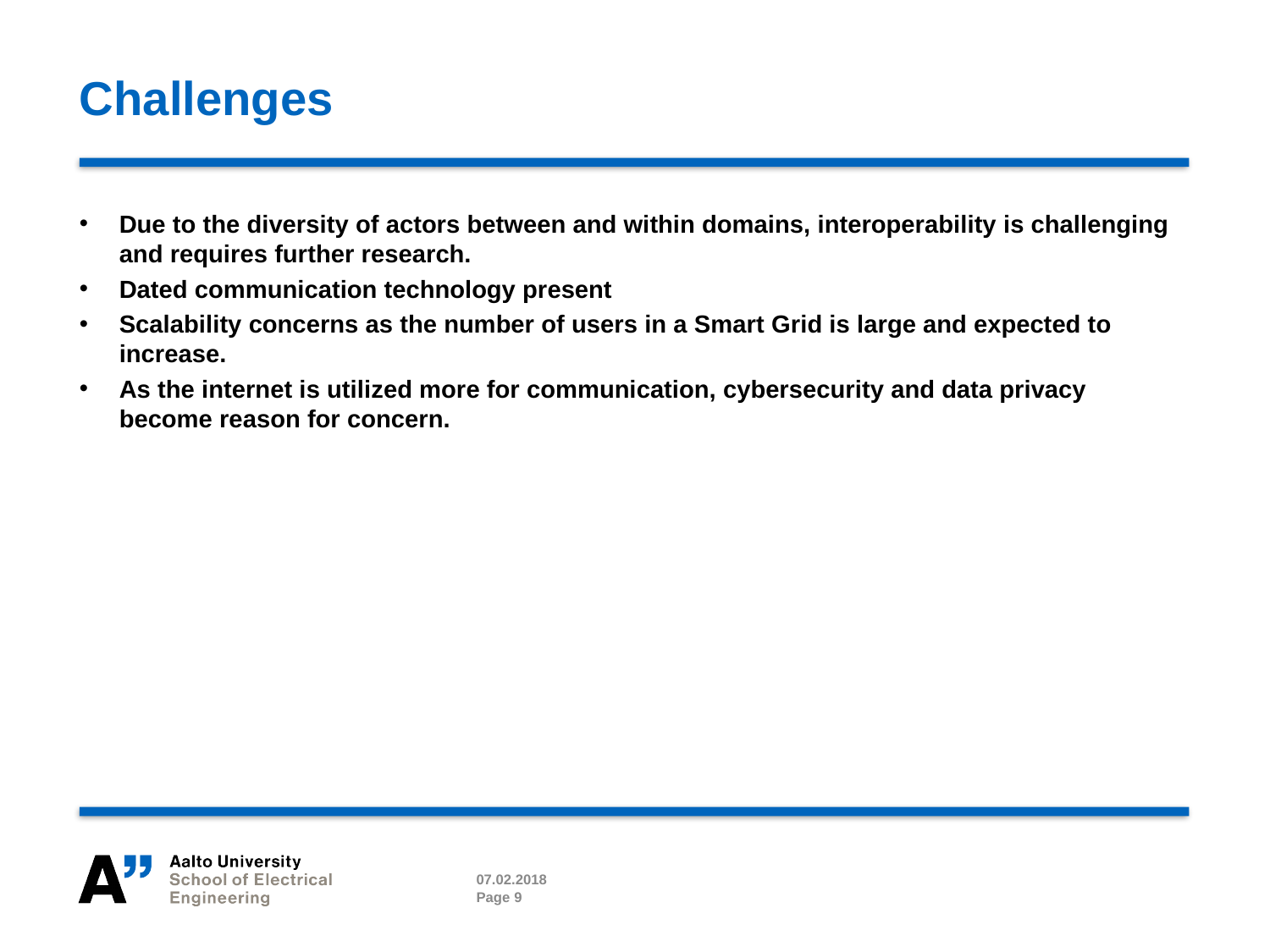

# Challenges
Due to the diversity of actors between and within domains, interoperability is challenging and requires further research.
Dated communication technology present
Scalability concerns as the number of users in a Smart Grid is large and expected to increase.
As the internet is utilized more for communication, cybersecurity and data privacy become reason for concern.

07.02.2018
Page 9